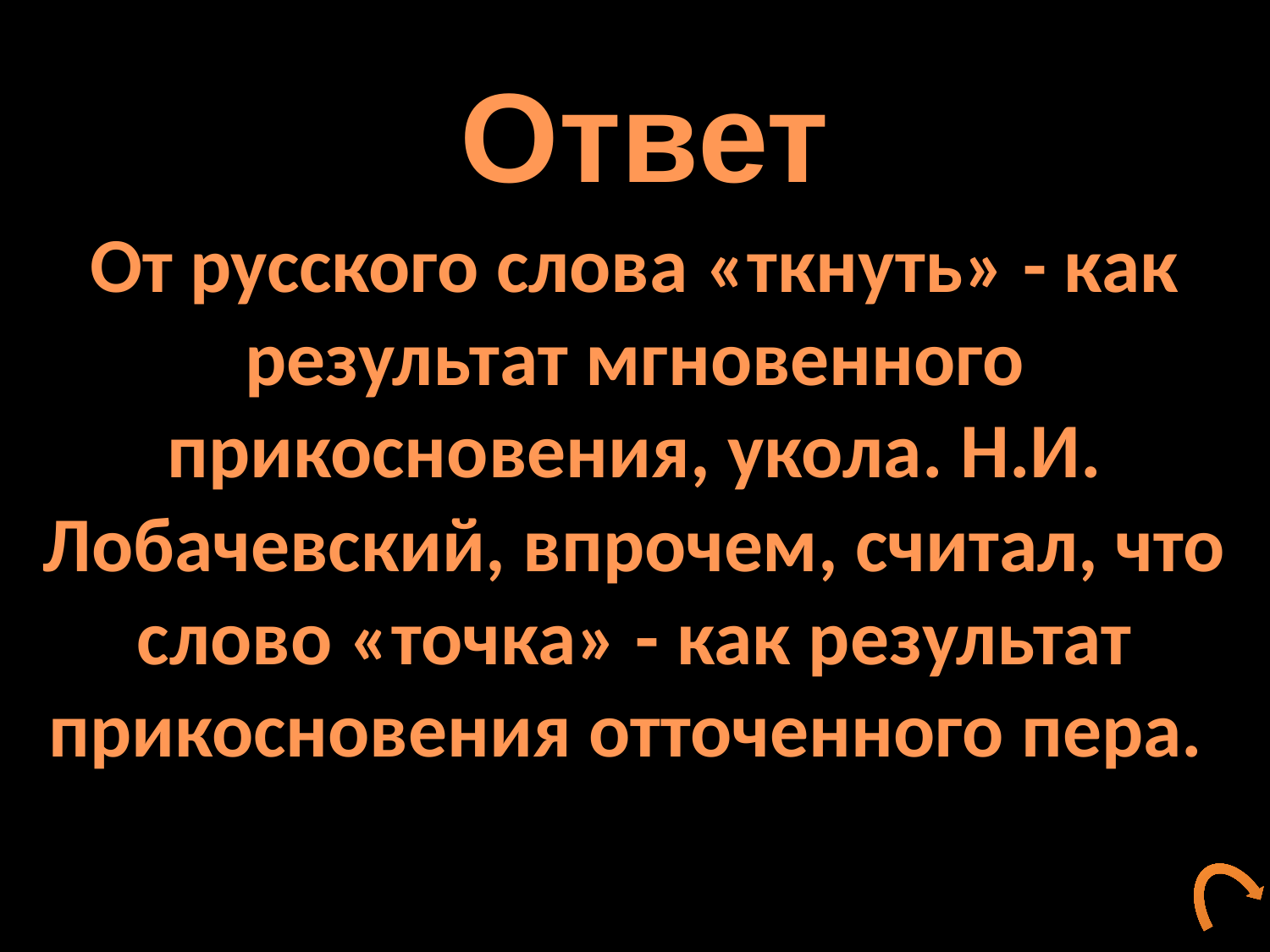

Ответ
От русского слова «ткнуть» - как результат мгновенного прикосновения, укола. Н.И. Лобачевский, впрочем, считал, что слово «точка» - как результат прикосновения отточенного пера.